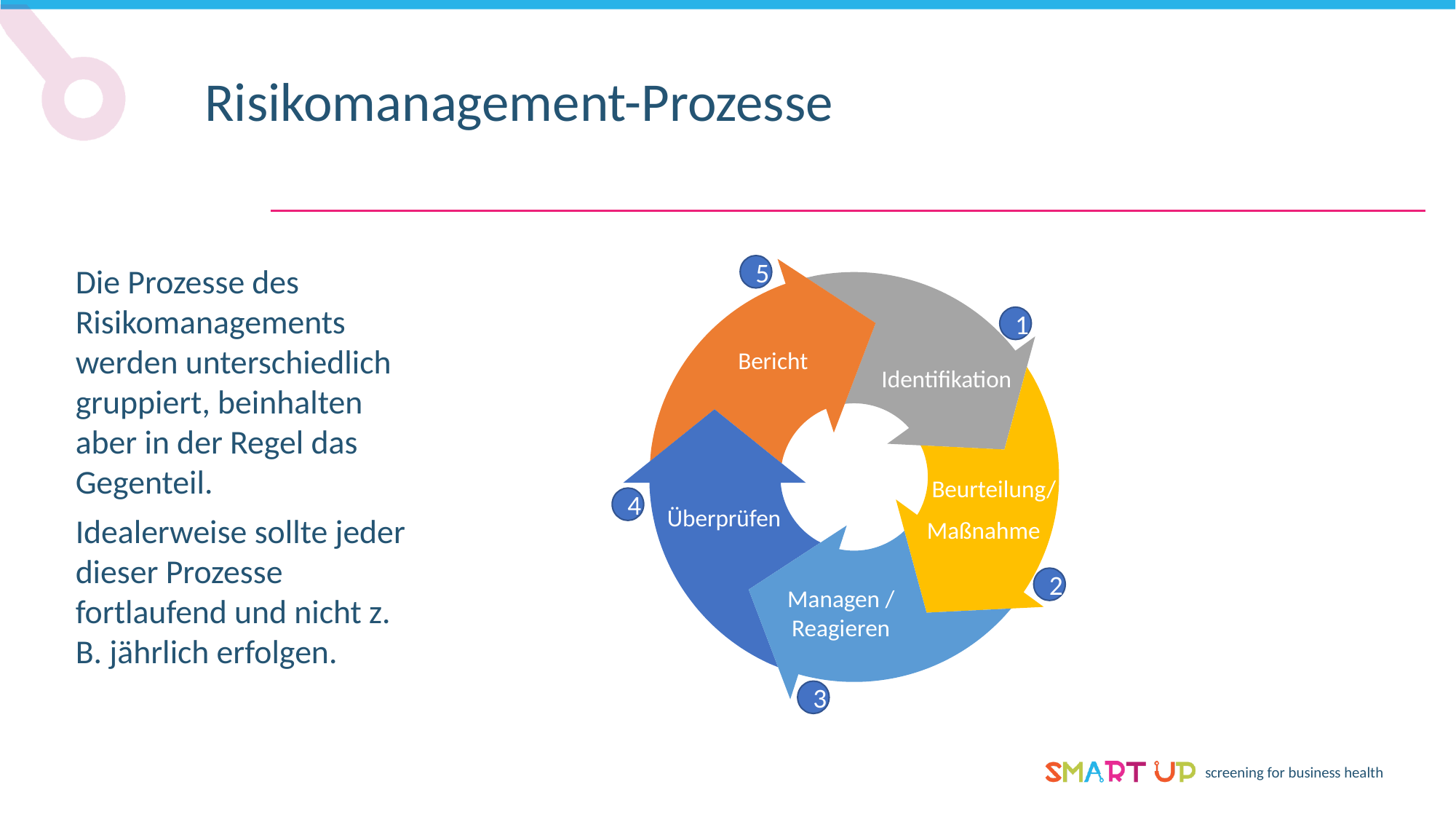

Risikomanagement-Prozesse
5
Die Prozesse des Risikomanagements werden unterschiedlich gruppiert, beinhalten aber in der Regel das Gegenteil.
Idealerweise sollte jeder dieser Prozesse fortlaufend und nicht z. B. jährlich erfolgen.

1
Bericht
Identifikation

Beurteilung/
4
Überprüfen
Maßnahme

2
Managen /
Reagieren
3